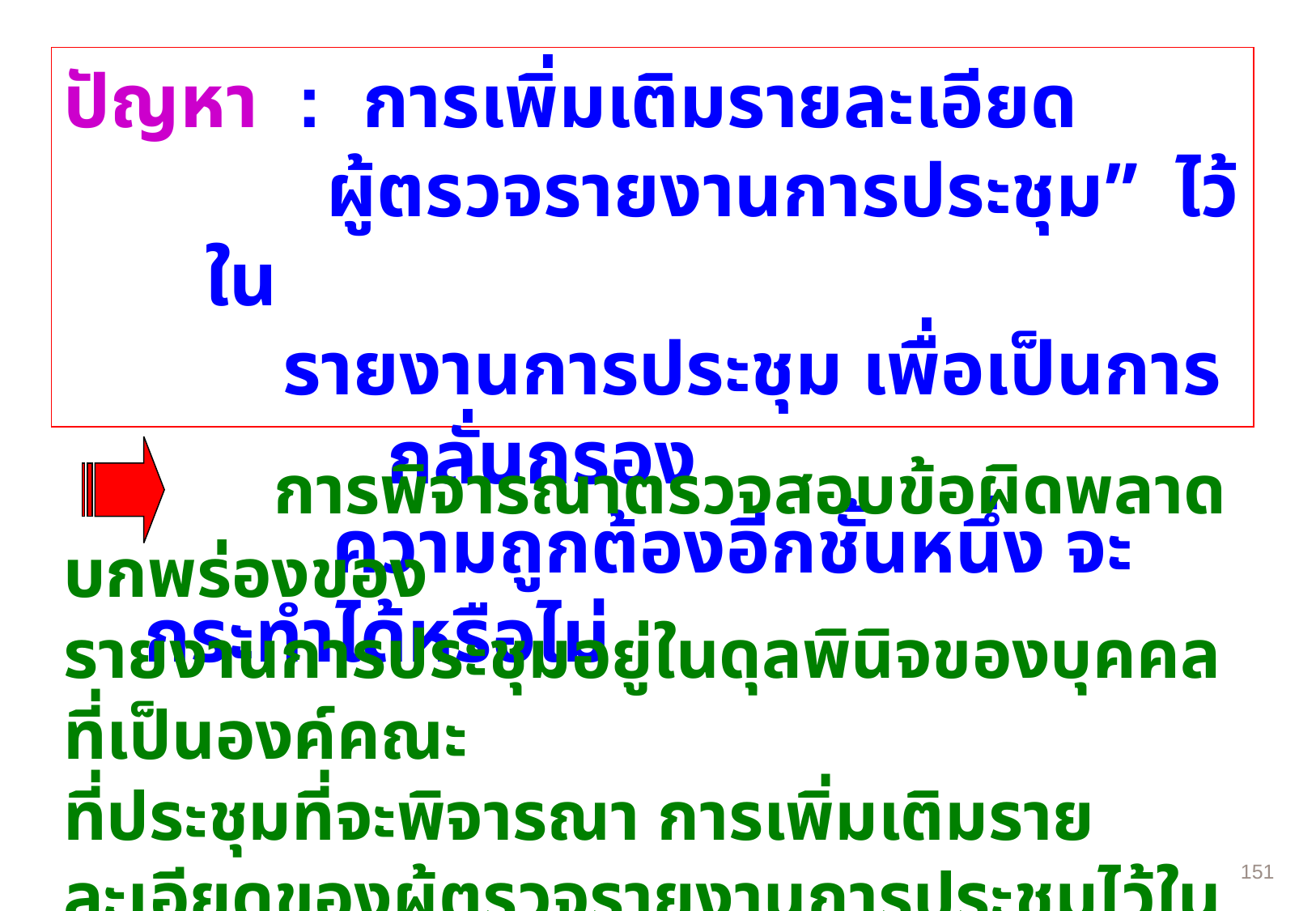

ปัญหา  :  การเพิ่มเติมรายละเอียด
		ผู้ตรวจรายงานการประชุม”  ไว้ใน
รายงานการประชุม เพื่อเป็นการกลั่นกรอง
              ความถูกต้องอีกชั้นหนึ่ง จะกระทำได้หรือไม่
          การพิจารณาตรวจสอบข้อผิดพลาดบกพร่องของ
รายงานการประชุมอยู่ในดุลพินิจของบุคคลที่เป็นองค์คณะ
ที่ประชุมที่จะพิจารณา การเพิ่มเติมรายละเอียดของผู้ตรวจรายงานการประชุมไว้ในรายงานการประชุม ย่อมเป็นการปฏิบัติงานสารบรรณนอกเหนือไปจากที่ระเบียบฯ กำหนด

151